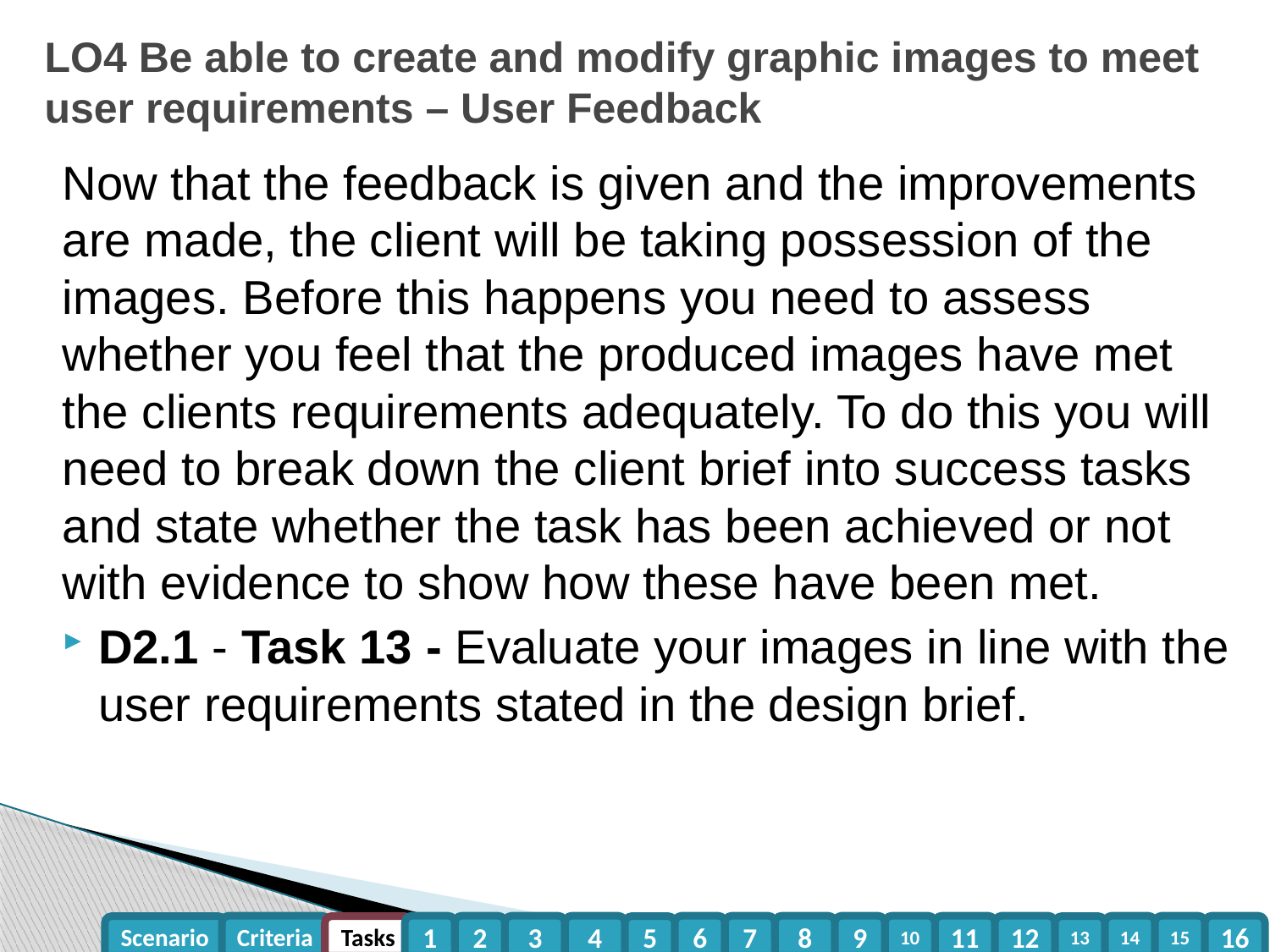

# LO4 Be able to create and modify graphic images to meet user requirements – User Feedback
Now that the feedback is given and the improvements are made, the client will be taking possession of the images. Before this happens you need to assess whether you feel that the produced images have met the clients requirements adequately. To do this you will need to break down the client brief into success tasks and state whether the task has been achieved or not with evidence to show how these have been met.
D2.1 - Task 13 - Evaluate your images in line with the user requirements stated in the design brief.